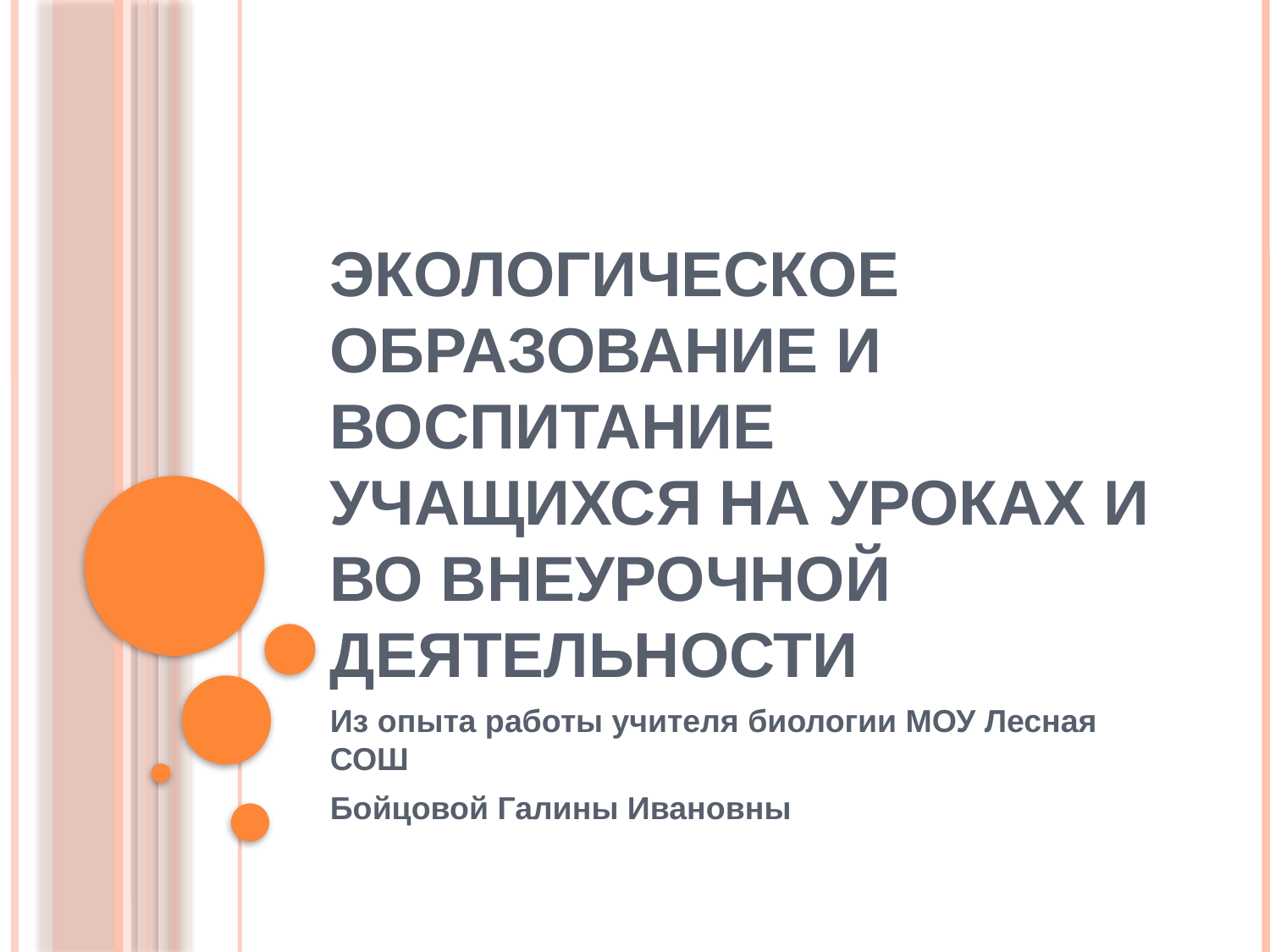

# Экологическое образование и воспитание учащихся на уроках и во внеурочной деятельности
Из опыта работы учителя биологии МОУ Лесная СОШ
Бойцовой Галины Ивановны